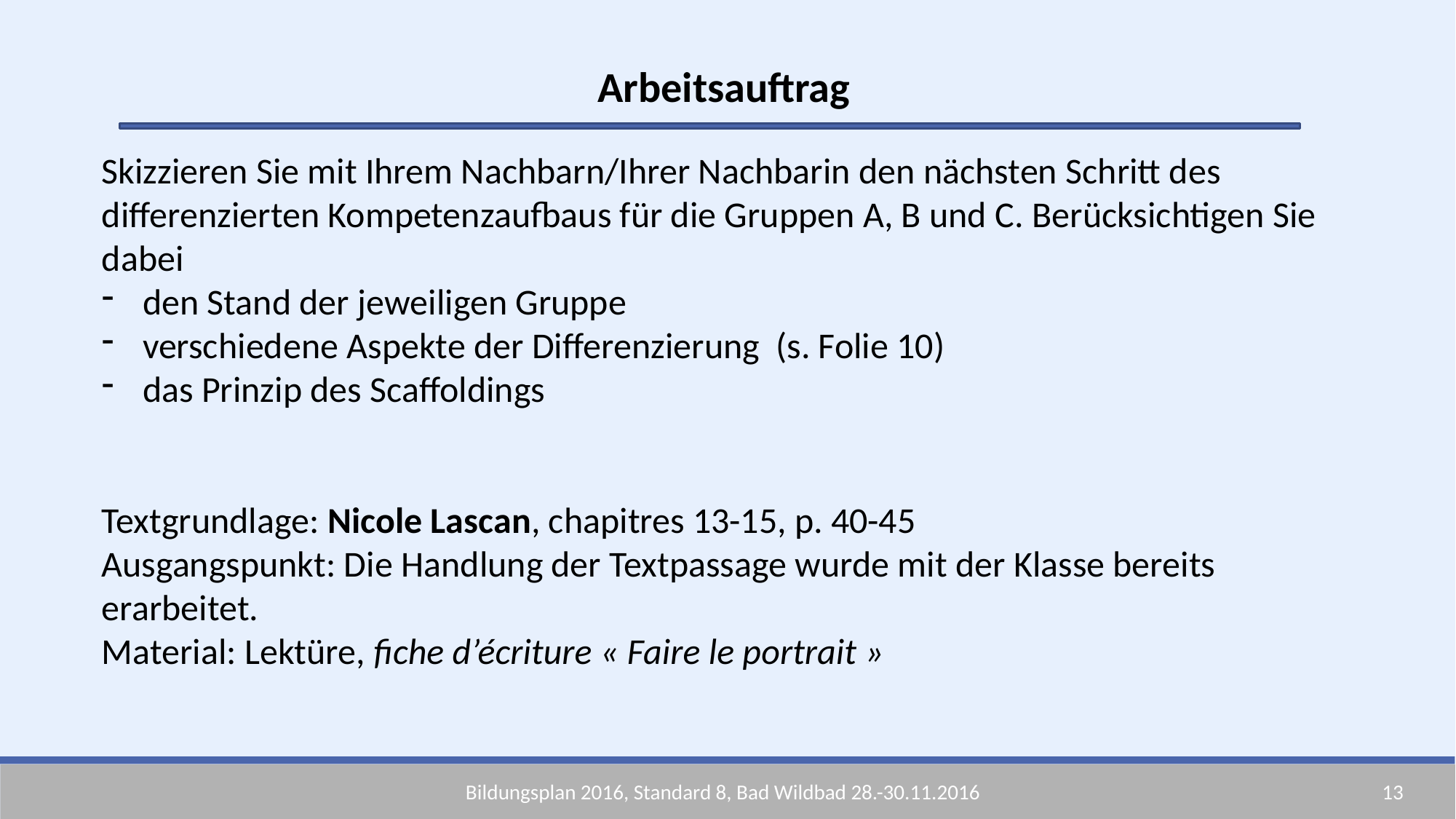

Arbeitsauftrag

Skizzieren Sie mit Ihrem Nachbarn/Ihrer Nachbarin den nächsten Schritt des differenzierten Kompetenzaufbaus für die Gruppen A, B und C. Berücksichtigen Sie dabei
den Stand der jeweiligen Gruppe
verschiedene Aspekte der Differenzierung  (s. Folie 10)
das Prinzip des Scaffoldings

Textgrundlage: Nicole Lascan, chapitres 13-15, p. 40-45
Ausgangspunkt: Die Handlung der Textpassage wurde mit der Klasse bereits erarbeitet.
Material: Lektüre, fiche d’écriture « Faire le portrait »